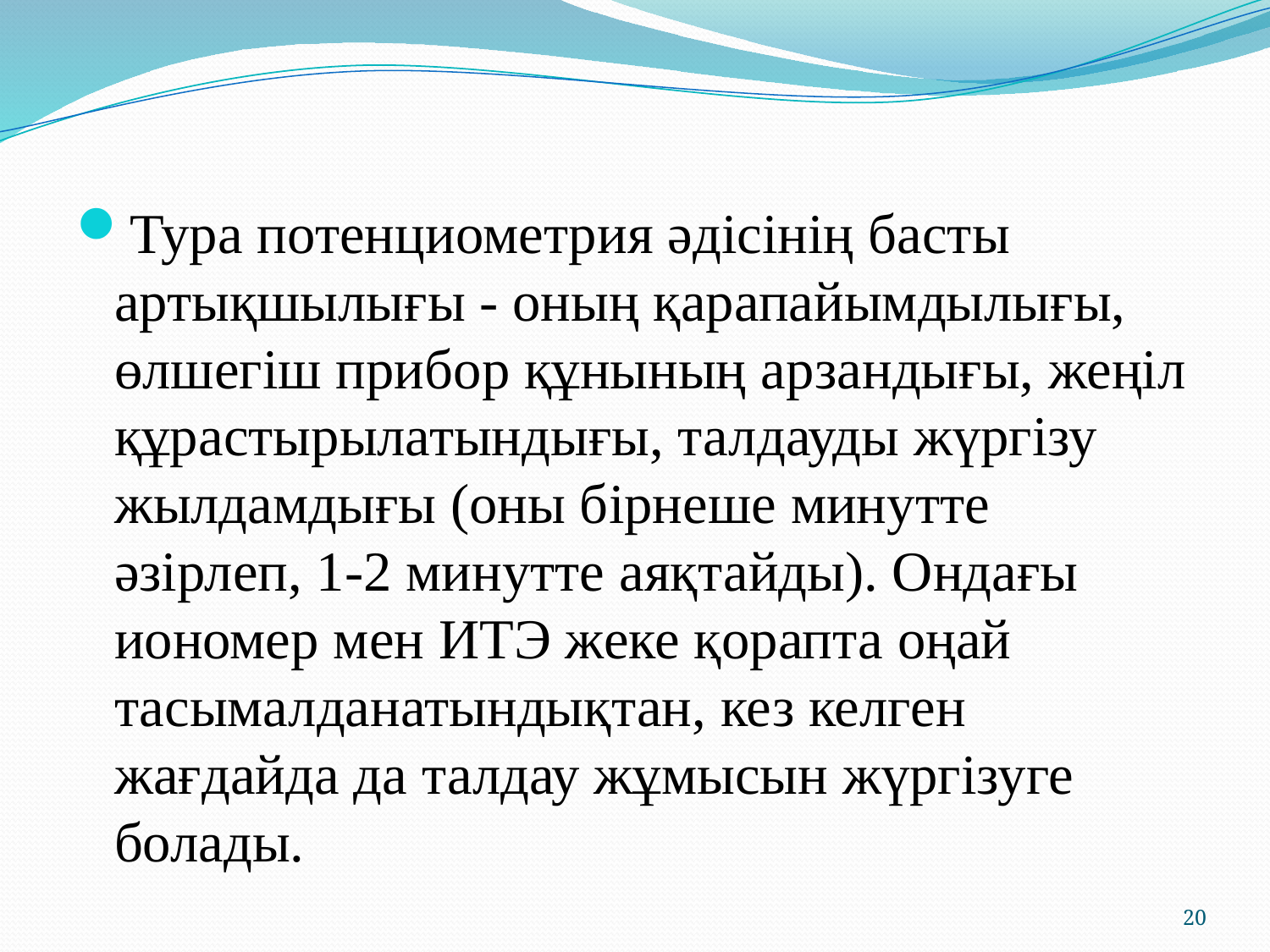

Тура потенциометрия әдісінің басты артықшылығы - оның қарапайымдылығы, өлшегіш прибор құнының арзандығы, жеңіл құрастырылатындығы, талдауды жүргізу жылдамдығы (оны бірнеше минутте әзірлеп, 1-2 минутте аяқтайды). Ондағы иономер мен ИТЭ жеке қорапта оңай тасымалданатындықтан, кез келген жағдайда да талдау жұмысын жүргізуге болады.
20